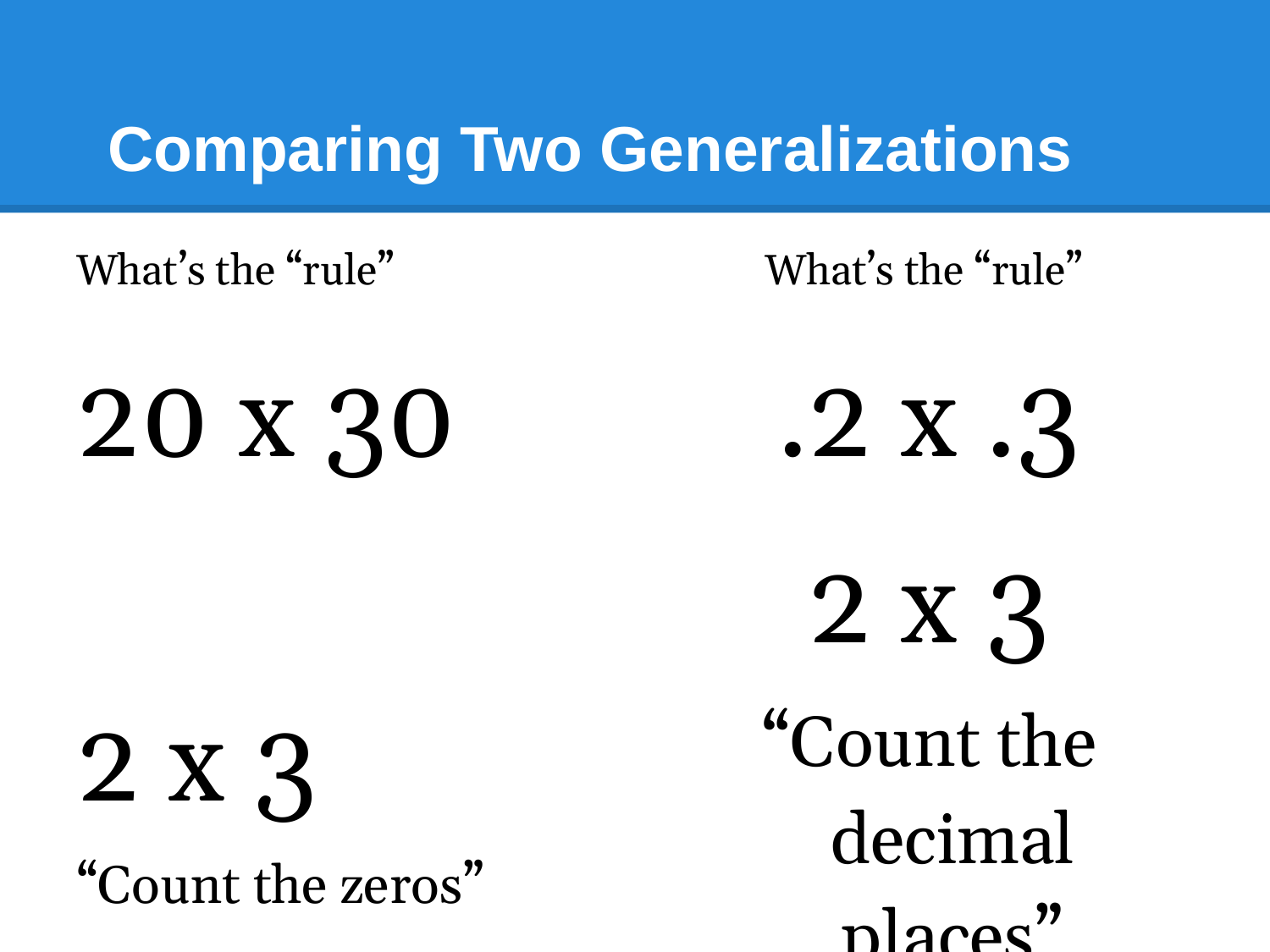

# Comparing Two Generalizations
What’s the “rule”
20 x 30
2 x 3
“Count the zeros”

What’s the “rule”
.2 x .3
2 x 3
“Count the decimal places”